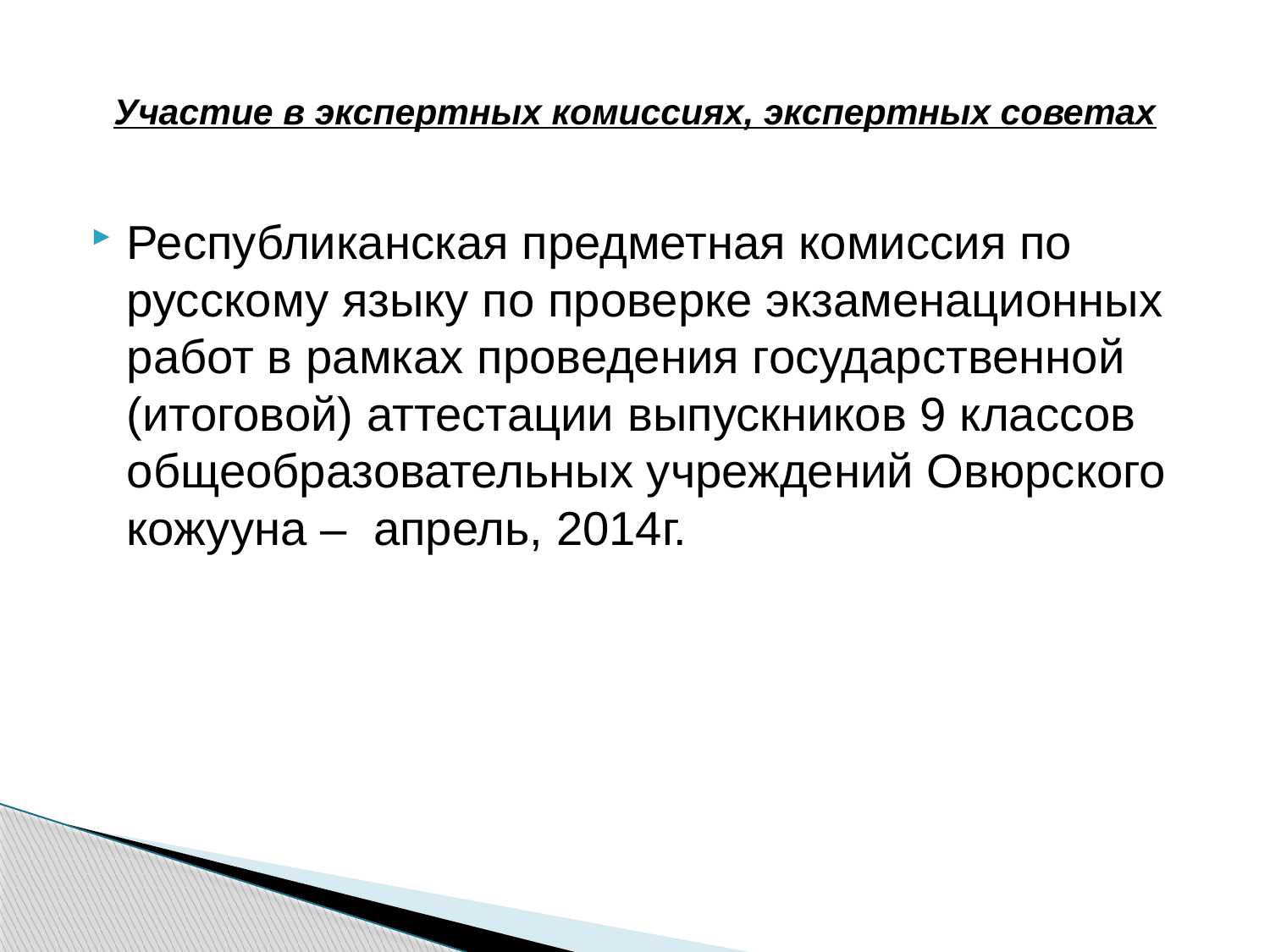

# Участие в экспертных комиссиях, экспертных советах
Республиканская предметная комиссия по русскому языку по проверке экзаменационных работ в рамках проведения государственной (итоговой) аттестации выпускников 9 классов общеобразовательных учреждений Овюрского кожууна –  апрель, 2014г.